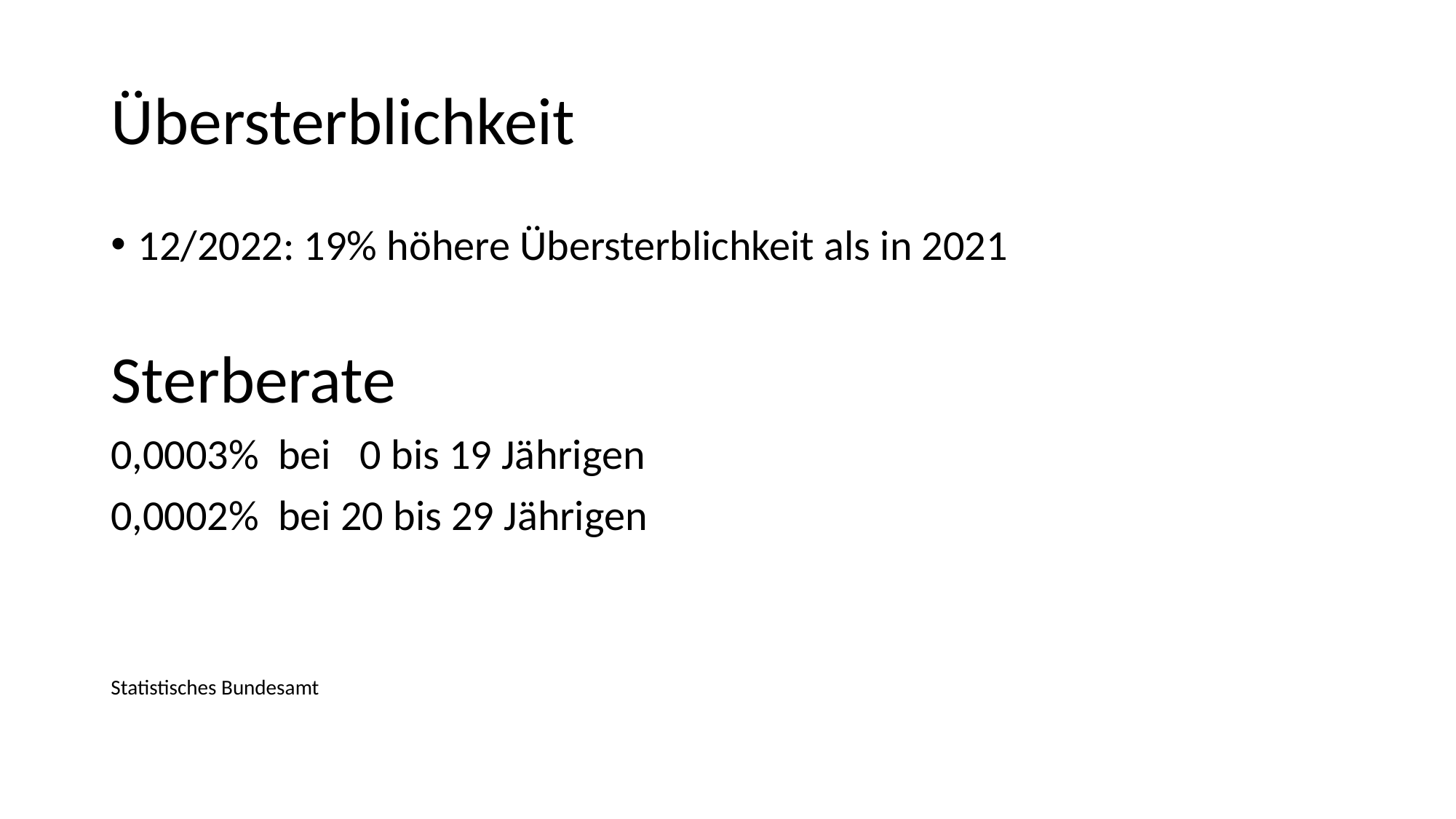

# Übersterblichkeit
12/2022: 19% höhere Übersterblichkeit als in 2021

Sterberate
0,0003%  bei   0 bis 19 Jährigen
0,0002%  bei 20 bis 29 Jährigen

Statistisches Bundesamt